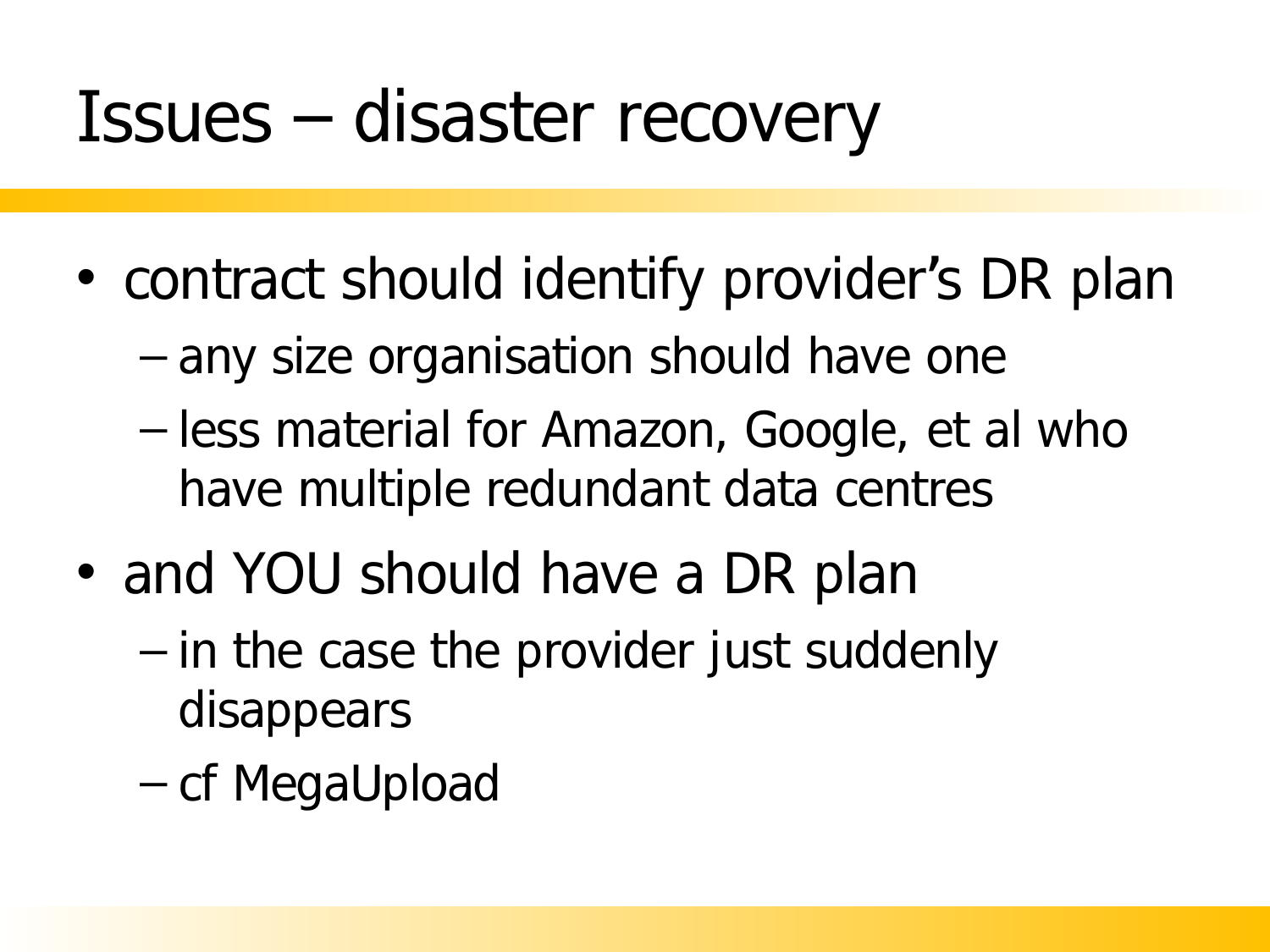

# Issues – disaster recovery
contract should identify provider’s DR plan
any size organisation should have one
less material for Amazon, Google, et al who have multiple redundant data centres
and YOU should have a DR plan
in the case the provider just suddenly disappears
cf MegaUpload